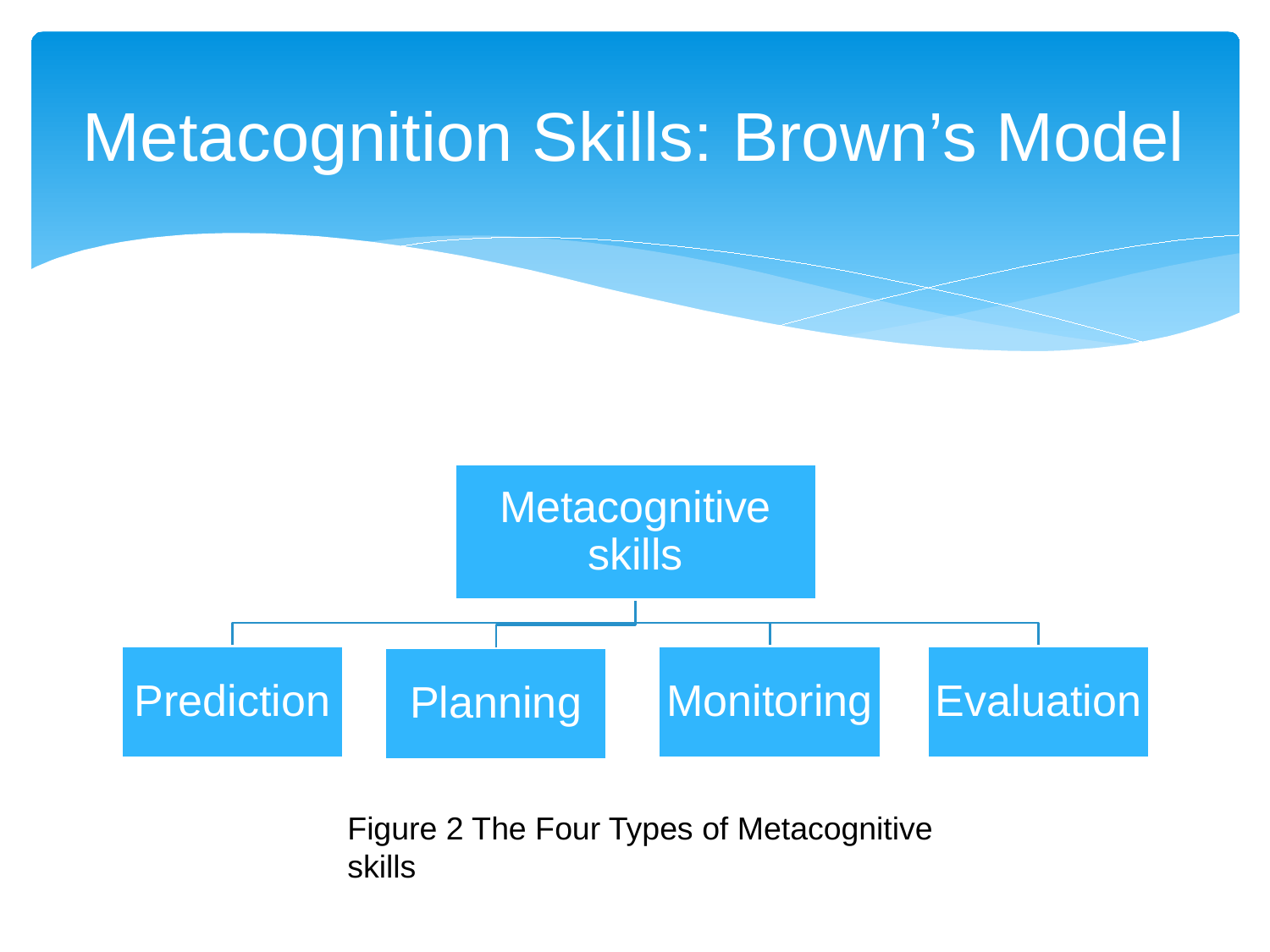

# Metacognition Skills: Brown’s Model
Metacognitive skills
Prediction
Planning
Monitoring
Evaluation
Figure 2 The Four Types of Metacognitive skills